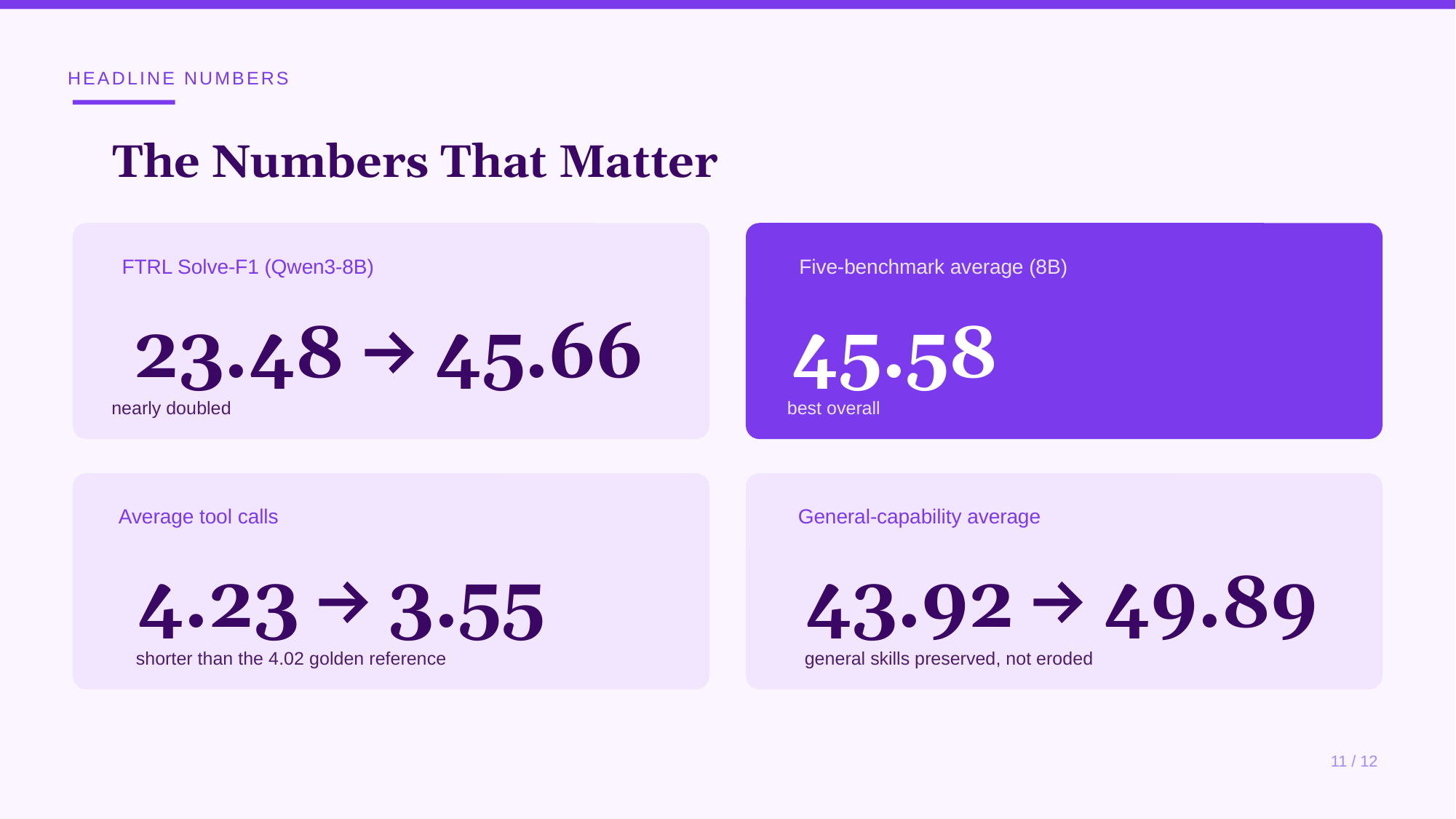

HEADLINE NUMBERS

The Numbers That Matter

FTRL Solve-F1 (Qwen3-8B)
23.48 → 45.66
nearly doubled

Five-benchmark average (8B)
45.58
best overall

Average tool calls
4.23 → 3.55
shorter than the 4.02 golden reference

General-capability average
43.92 → 49.89
general skills preserved, not eroded
11 / 12